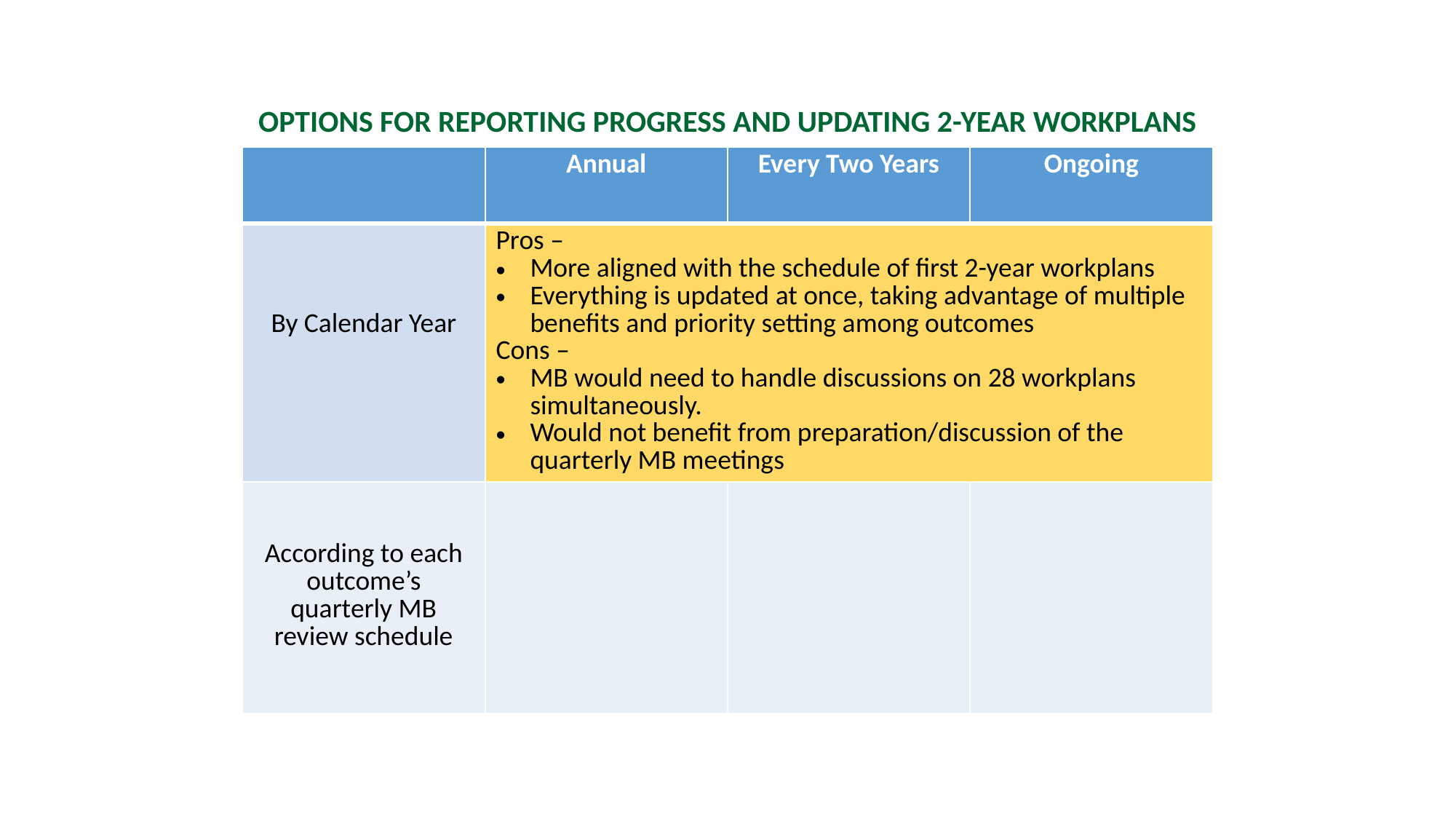

OPTIONS FOR REPORTING PROGRESS AND UPDATING 2-YEAR WORKPLANS
|  | Annual | Every Two Years | Ongoing |
| --- | --- | --- | --- |
| By Calendar Year | Pros – More aligned with the schedule of first 2-year workplans Everything is updated at once, taking advantage of multiple benefits and priority setting among outcomes Cons – MB would need to handle discussions on 28 workplans simultaneously. Would not benefit from preparation/discussion of the quarterly MB meetings |  |  |
| According to each outcome’s quarterly MB review schedule |  |  |  |